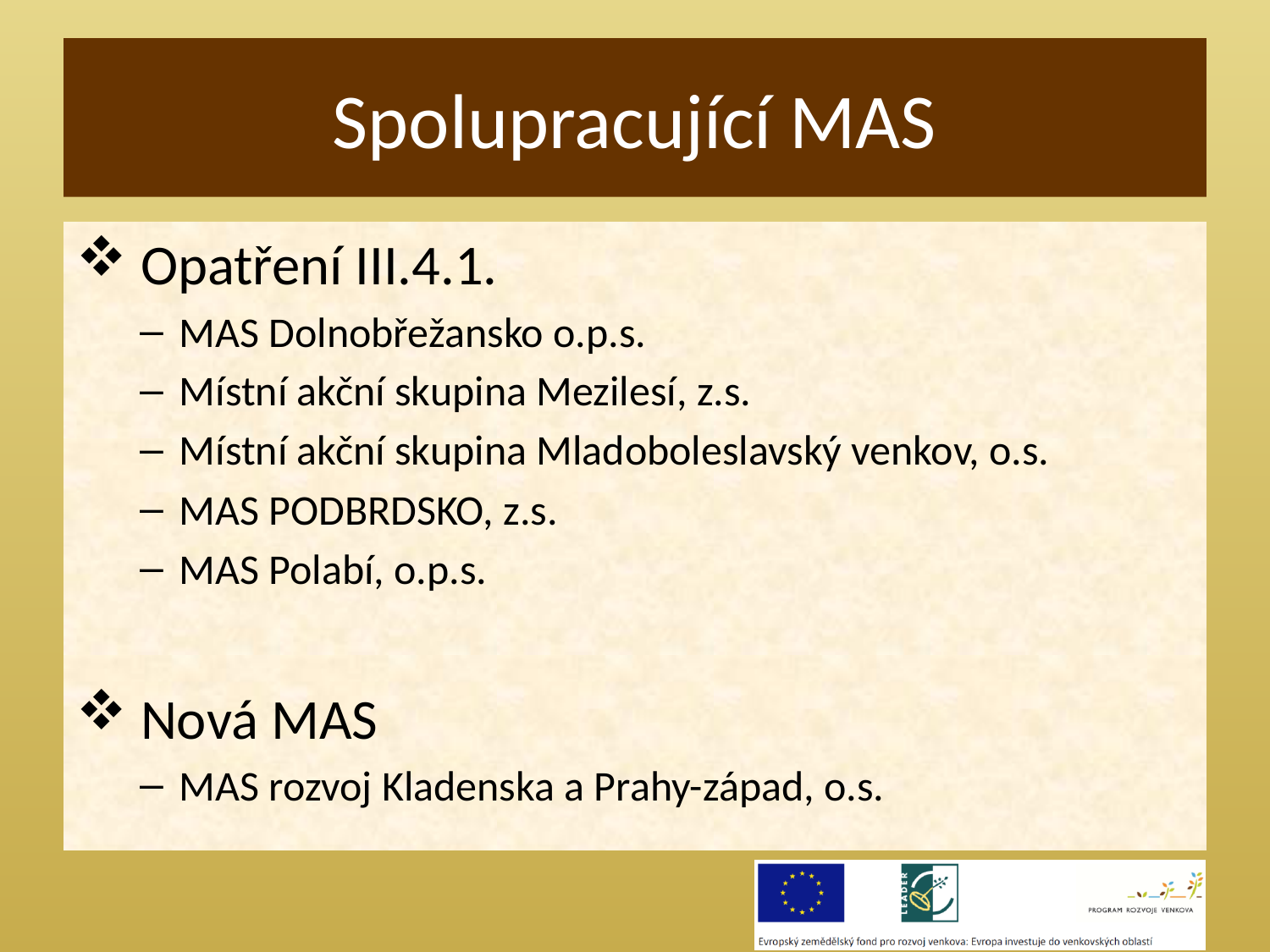

# Spolupracující MAS
 Opatření III.4.1.
MAS Dolnobřežansko o.p.s.
Místní akční skupina Mezilesí, z.s.
Místní akční skupina Mladoboleslavský venkov, o.s.
MAS PODBRDSKO, z.s.
MAS Polabí, o.p.s.

 Nová MAS
MAS rozvoj Kladenska a Prahy-západ, o.s.